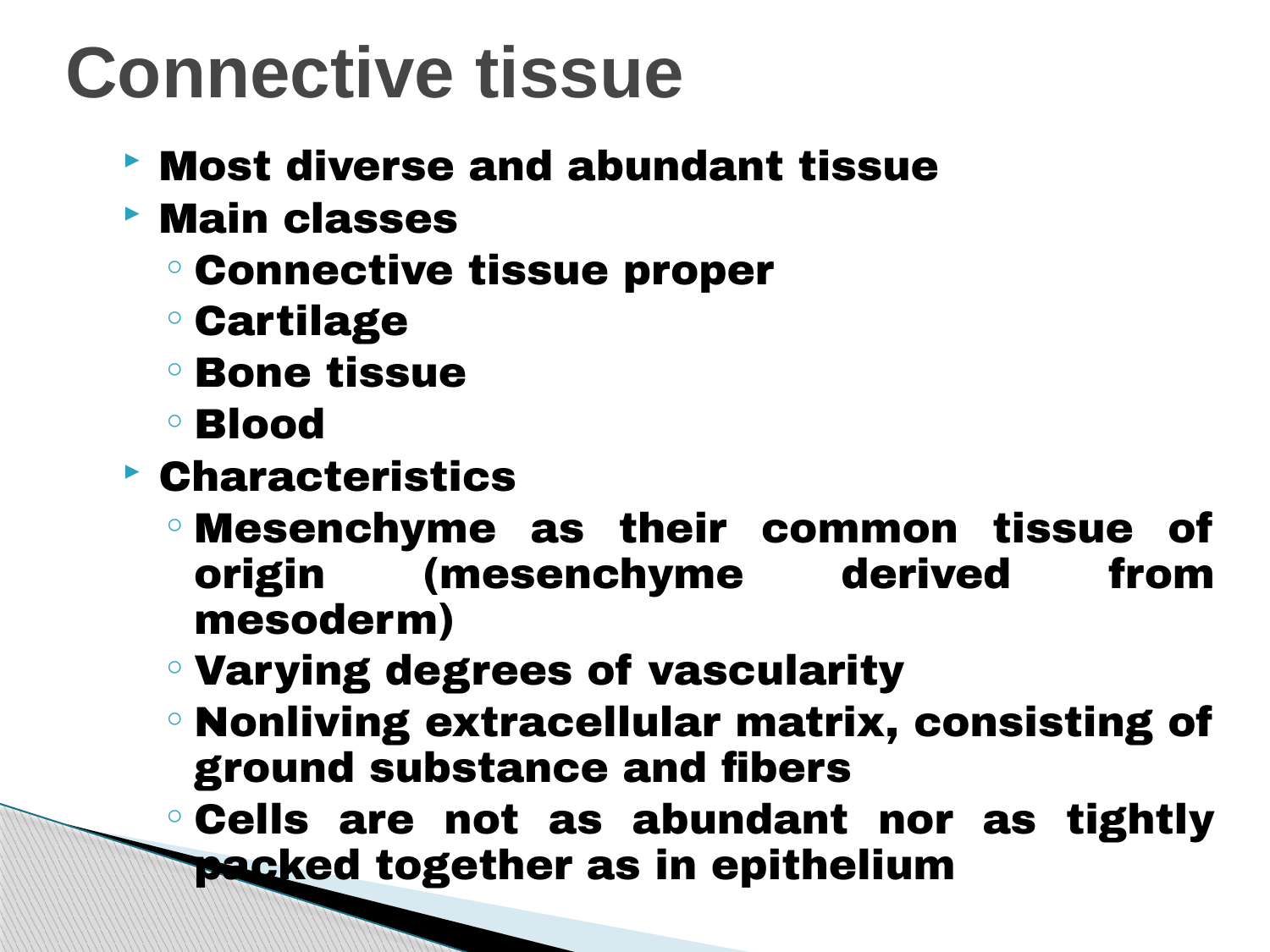

# Connective tissue
Most diverse and abundant tissue
Main classes
Connective tissue proper
Cartilage
Bone tissue
Blood
Characteristics
Mesenchyme as their common tissue of origin (mesenchyme derived from mesoderm)
Varying degrees of vascularity
Nonliving extracellular matrix, consisting of ground substance and fibers
Cells are not as abundant nor as tightly packed together as in epithelium